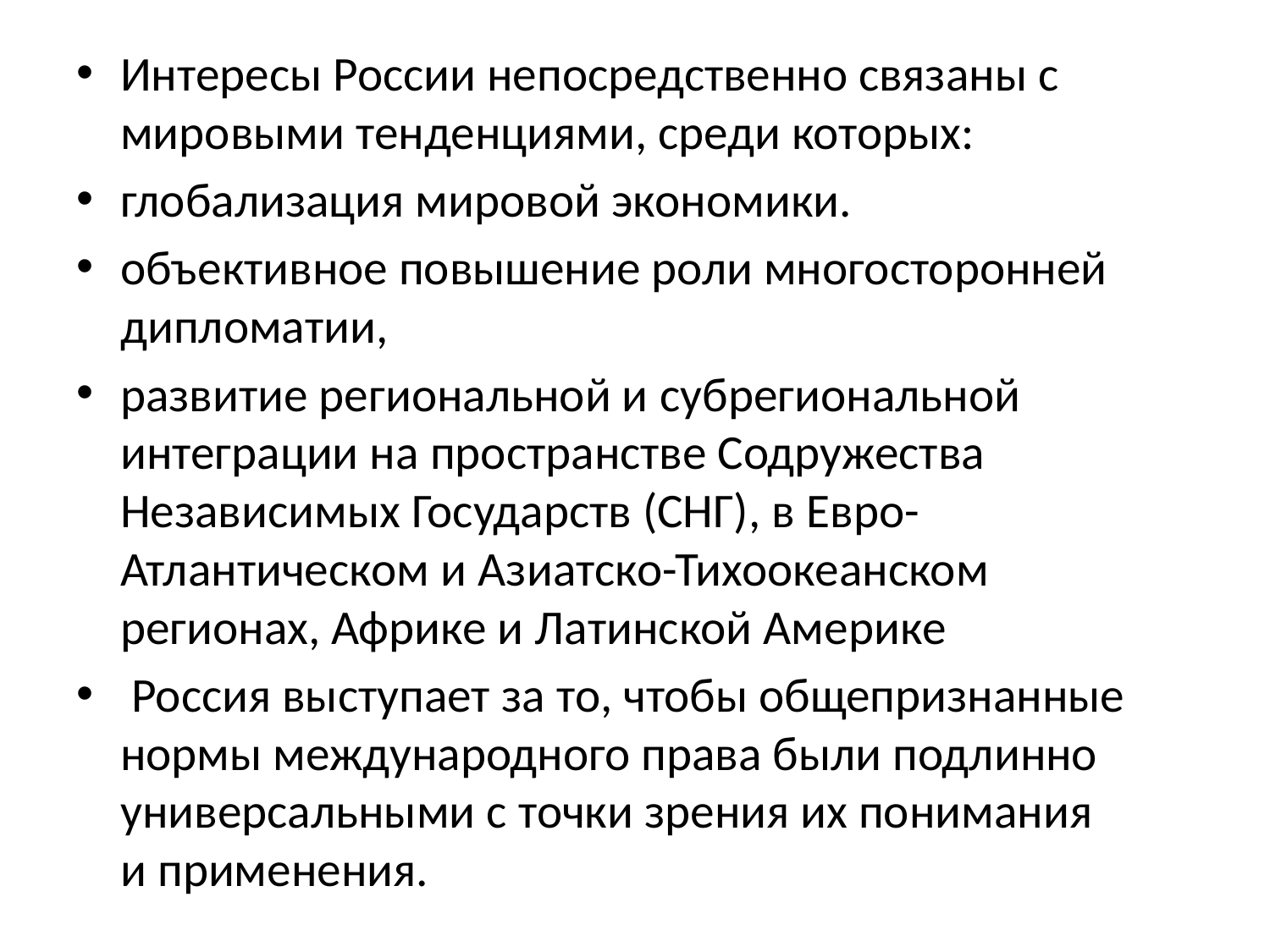

Интересы России непосредственно связаны с  мировыми тенденциями, среди которых:
глобализация мировой экономики.
объективное повышение роли многосторонней дипломатии,
развитие региональной и субрегиональной интеграции на пространстве Содружества Независимых Государств (СНГ), в Евро-Атлантическом и Азиатско-Тихоокеанском регионах, Африке и Латинской Америке
 Россия выступает за то, чтобы общепризнанные нормы международного права были подлинно универсальными с точки зрения их понимания и применения.